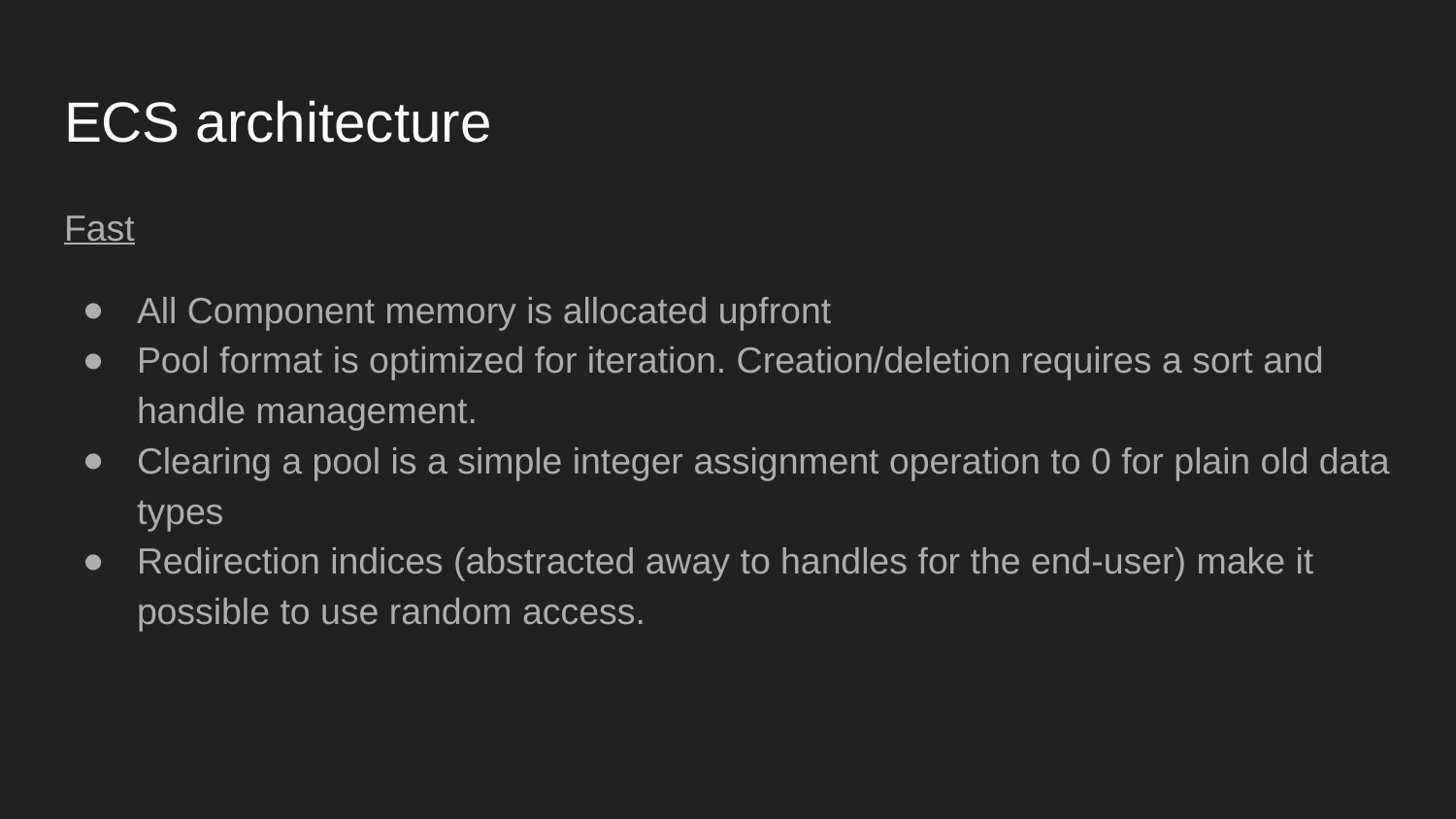

# ECS architecture
Fast
All Component memory is allocated upfront
Pool format is optimized for iteration. Creation/deletion requires a sort and handle management.
Clearing a pool is a simple integer assignment operation to 0 for plain old data types
Redirection indices (abstracted away to handles for the end-user) make it possible to use random access.